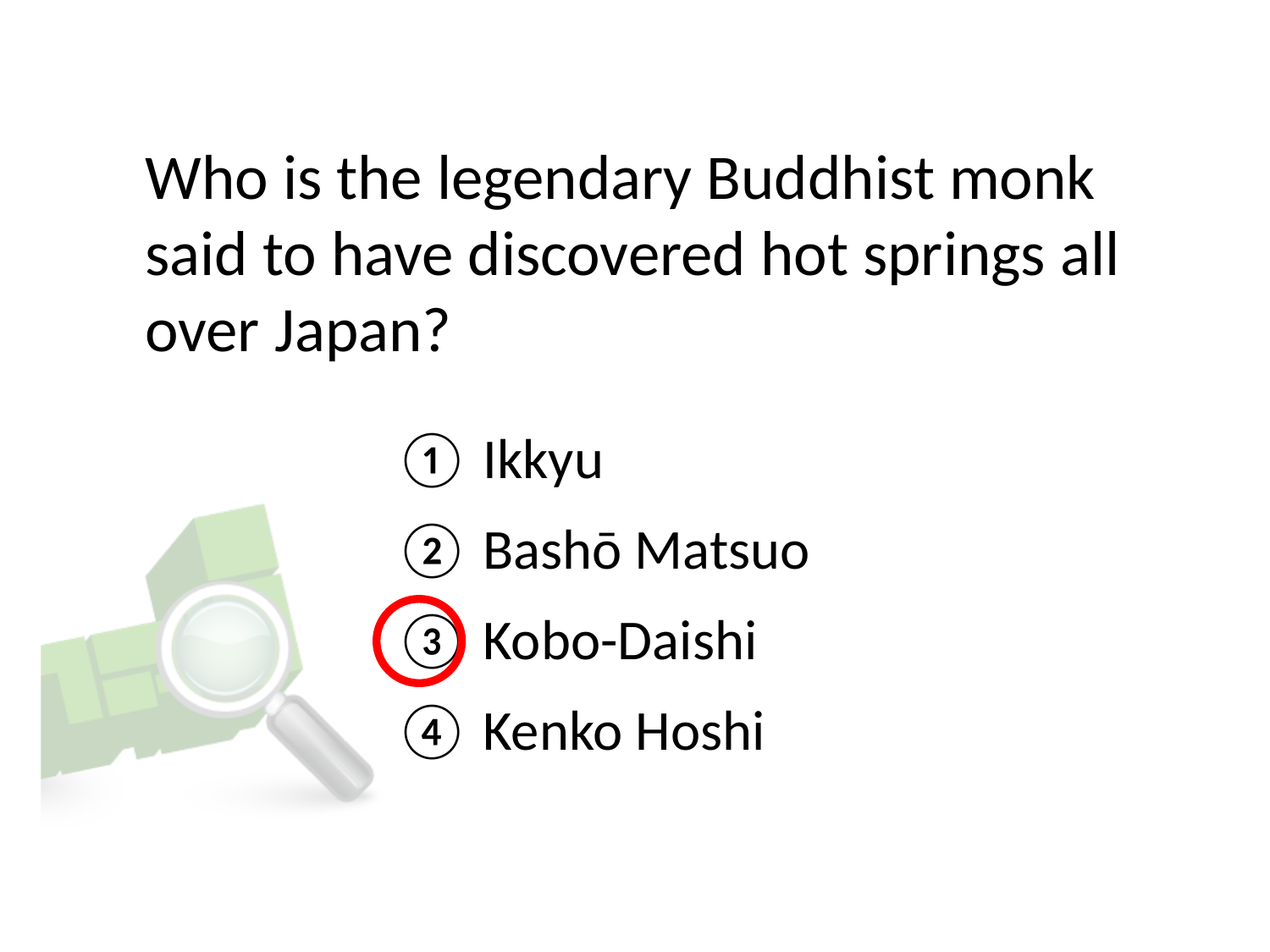

# Who is the legendary Buddhist monk said to have discovered hot springs all over Japan?
① Ikkyu
② Bashō Matsuo
③ Kobo-Daishi
④ Kenko Hoshi